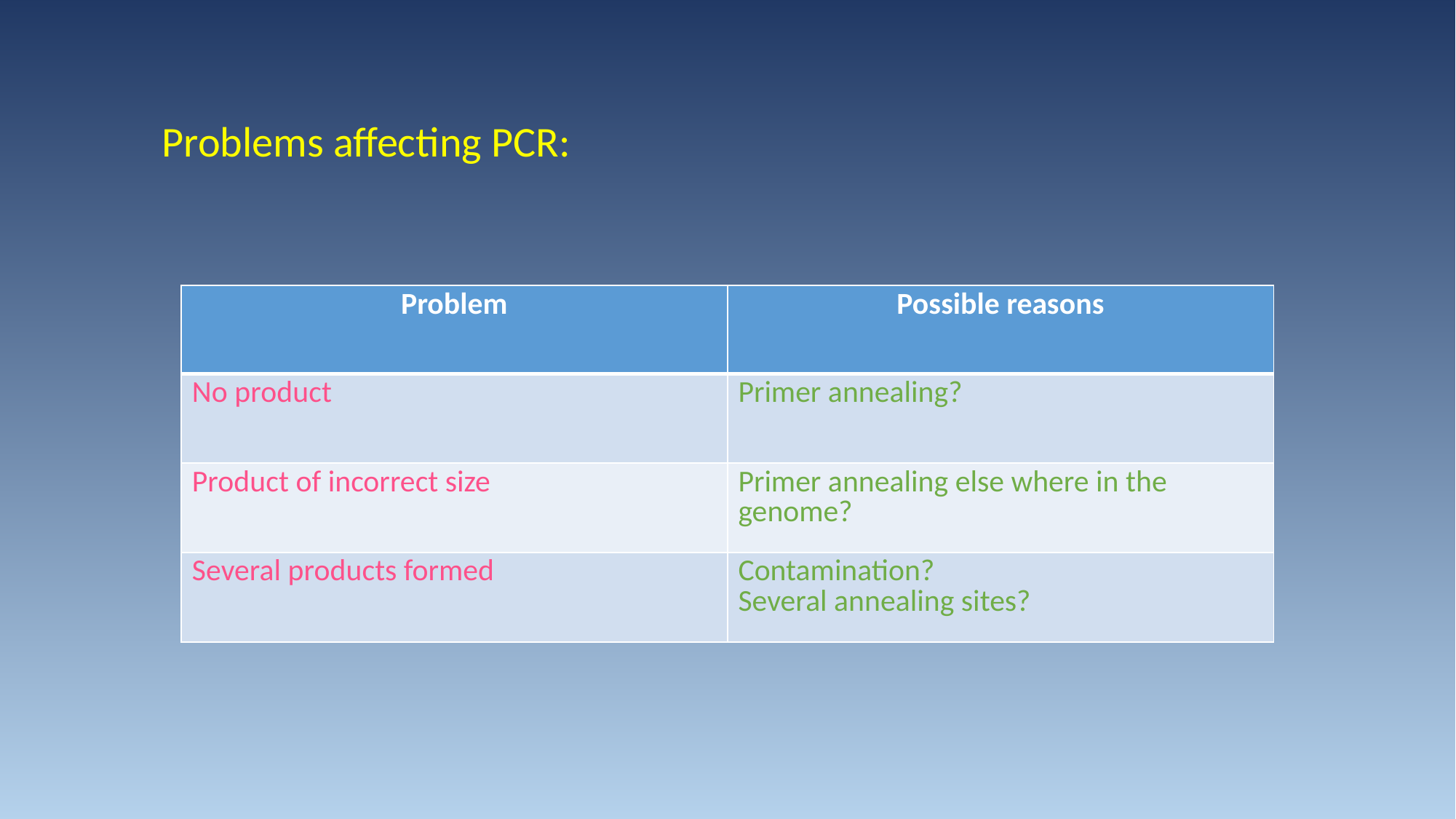

Problems affecting PCR:
| Problem | Possible reasons |
| --- | --- |
| No product | Primer annealing? |
| Product of incorrect size | Primer annealing else where in the genome? |
| Several products formed | Contamination? Several annealing sites? |